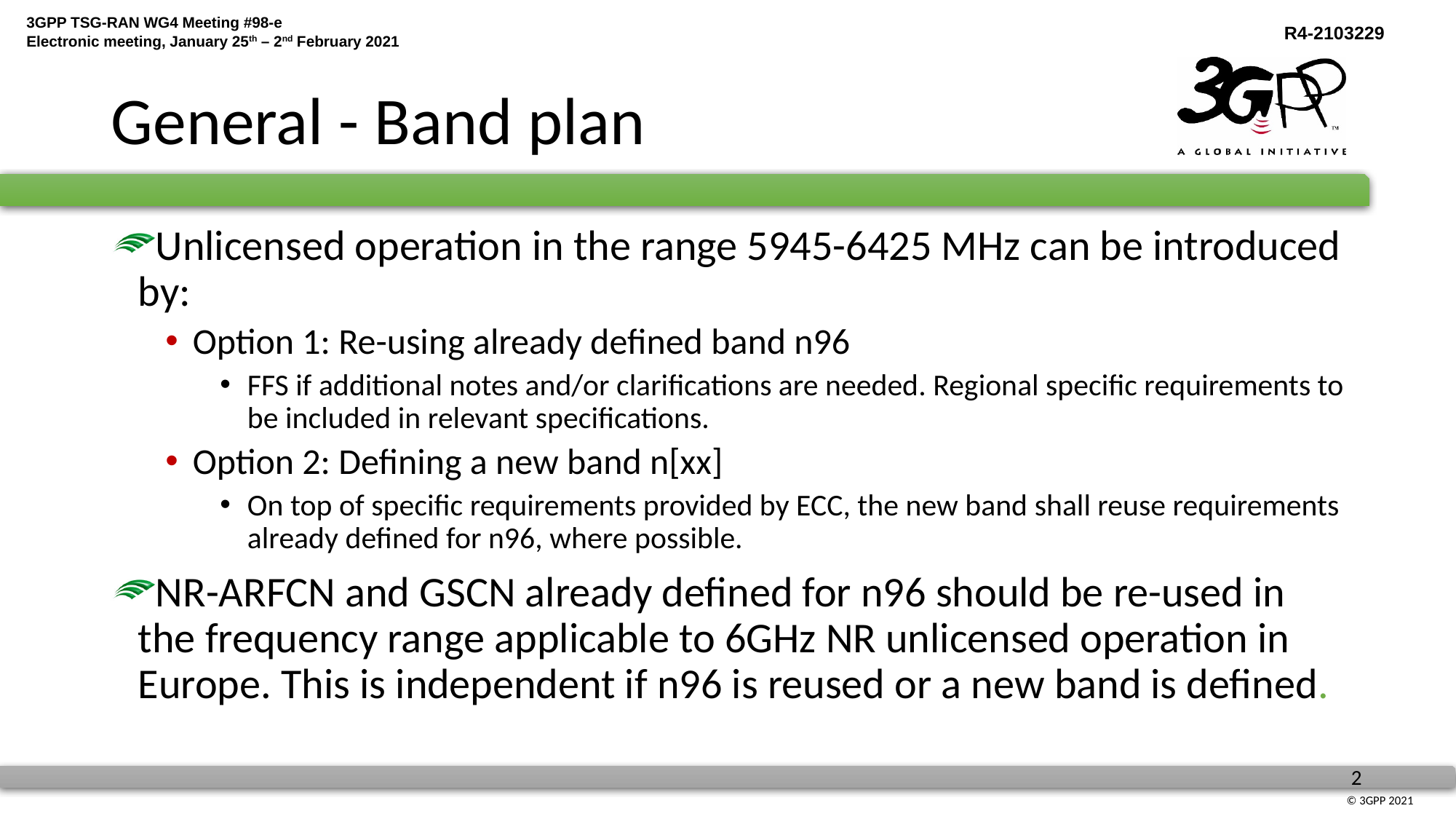

# General - Band plan
Unlicensed operation in the range 5945-6425 MHz can be introduced by:
Option 1: Re-using already defined band n96
FFS if additional notes and/or clarifications are needed. Regional specific requirements to be included in relevant specifications.
Option 2: Defining a new band n[xx]
On top of specific requirements provided by ECC, the new band shall reuse requirements already defined for n96, where possible.
NR-ARFCN and GSCN already defined for n96 should be re-used in the frequency range applicable to 6GHz NR unlicensed operation in Europe. This is independent if n96 is reused or a new band is defined.